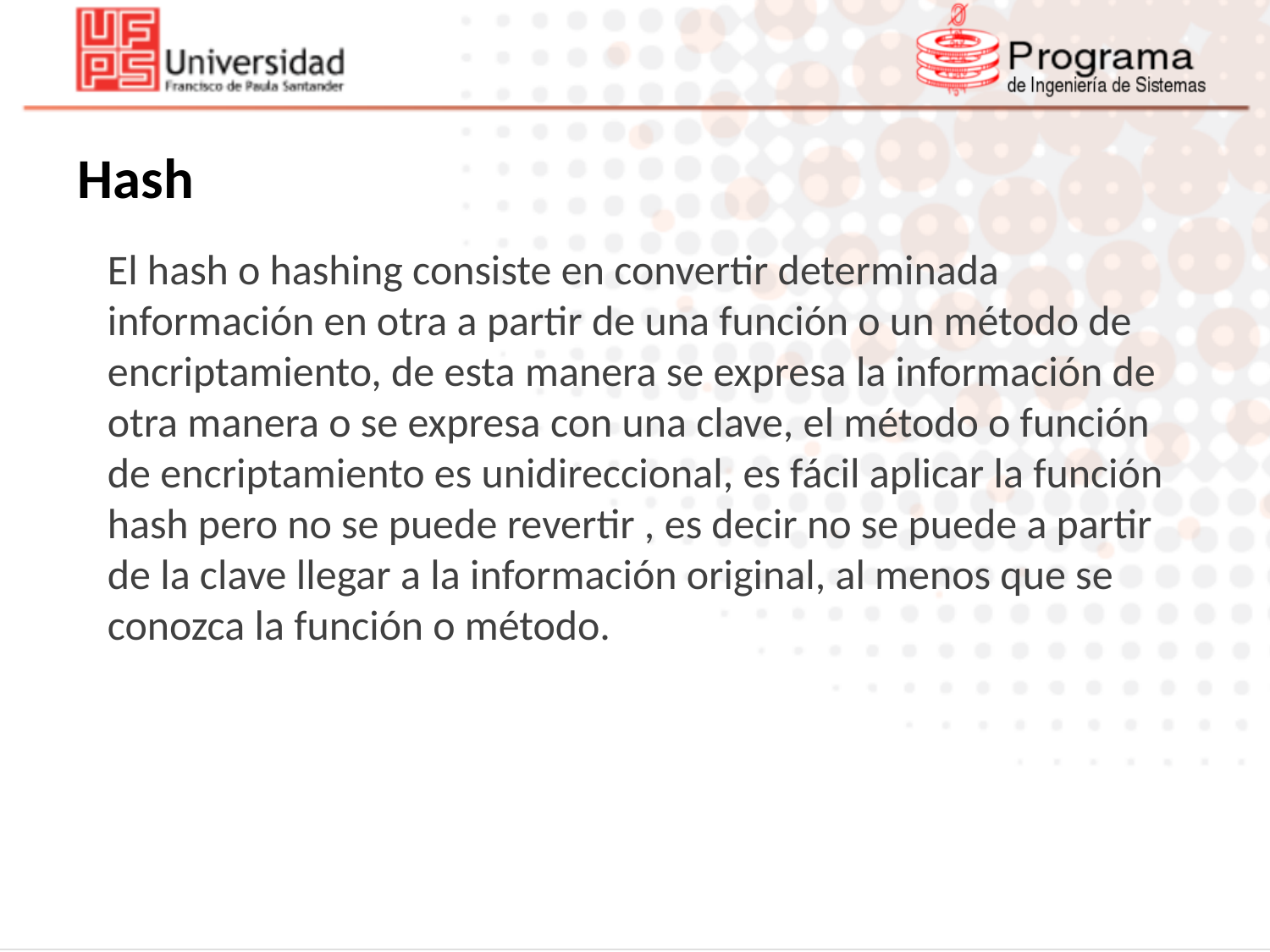

Hash
El hash o hashing consiste en convertir determinada información en otra a partir de una función o un método de encriptamiento, de esta manera se expresa la información de otra manera o se expresa con una clave, el método o función de encriptamiento es unidireccional, es fácil aplicar la función hash pero no se puede revertir , es decir no se puede a partir de la clave llegar a la información original, al menos que se conozca la función o método.